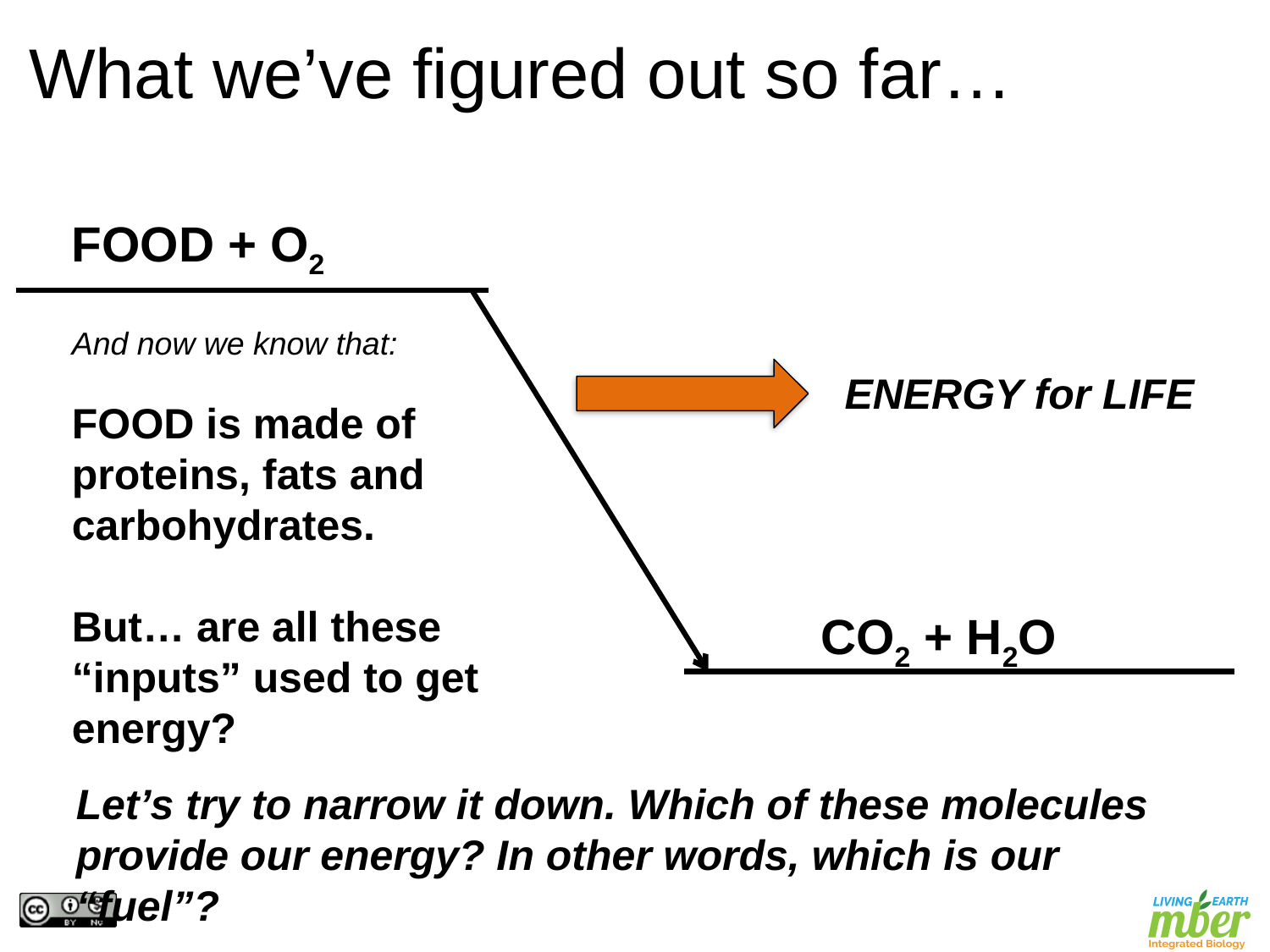

What we’ve figured out so far…
FOOD + O2
And now we know that:

ENERGY for LIFE
FOOD is made of proteins, fats and carbohydrates.

But… are all these “inputs” used to get energy?
CO2 + H2O
Let’s try to narrow it down. Which of these molecules provide our energy? In other words, which is our “fuel”?